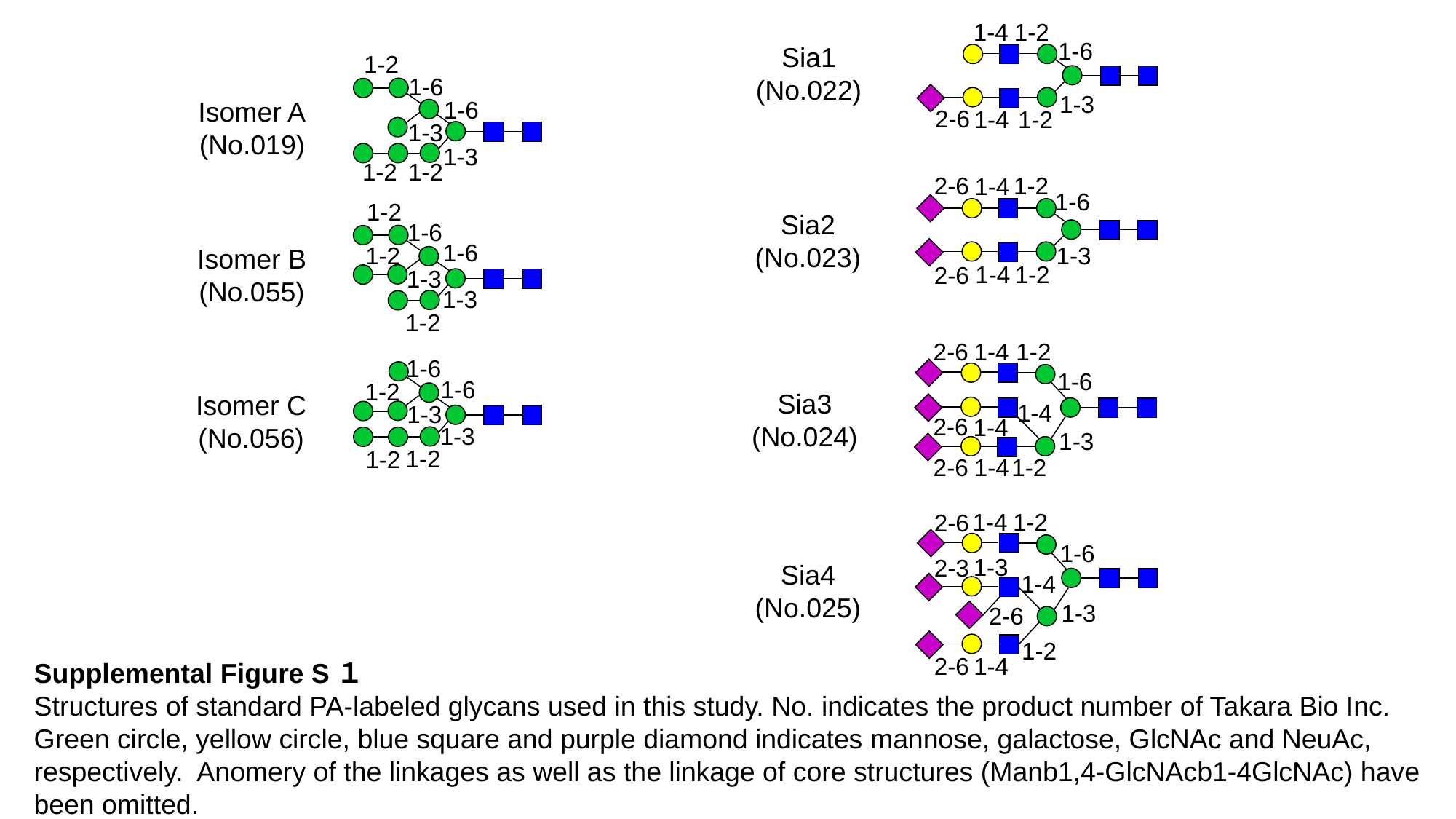

1-2
1-4
1-6
Sia1
(No.022)
1-2

1-6

1-3

Isomer A
(No.019)
1-6
2-6
1-4
1-2

1-3

1-3

1-2
1-2
1-2
2-6
1-4
1-6
1-2

Sia2
(No.023)
1-6

1-6
1-2
1-3
Isomer B
(No.055)

1-4
1-2
2-6
1-3

1-3

1-2
1-2
1-4
2-6
1-6
1-6

1-6
1-2
Sia3
(No.024)
Isomer C
(No.056)

1-4
1-3

2-6
1-4
1-3
1-3

1-2
1-2
1-4
1-2
2-6
1-2
1-4
2-6
1-6

1-3
2-3
Sia4
(No.025)
1-4

1-3
2-6

1-2

2-6
1-4
Supplemental Figure S１
Structures of standard PA-labeled glycans used in this study. No. indicates the product number of Takara Bio Inc. Green circle, yellow circle, blue square and purple diamond indicates mannose, galactose, GlcNAc and NeuAc, respectively.  Anomery of the linkages as well as the linkage of core structures (Manb1,4-GlcNAcb1-4GlcNAc) have been omitted.